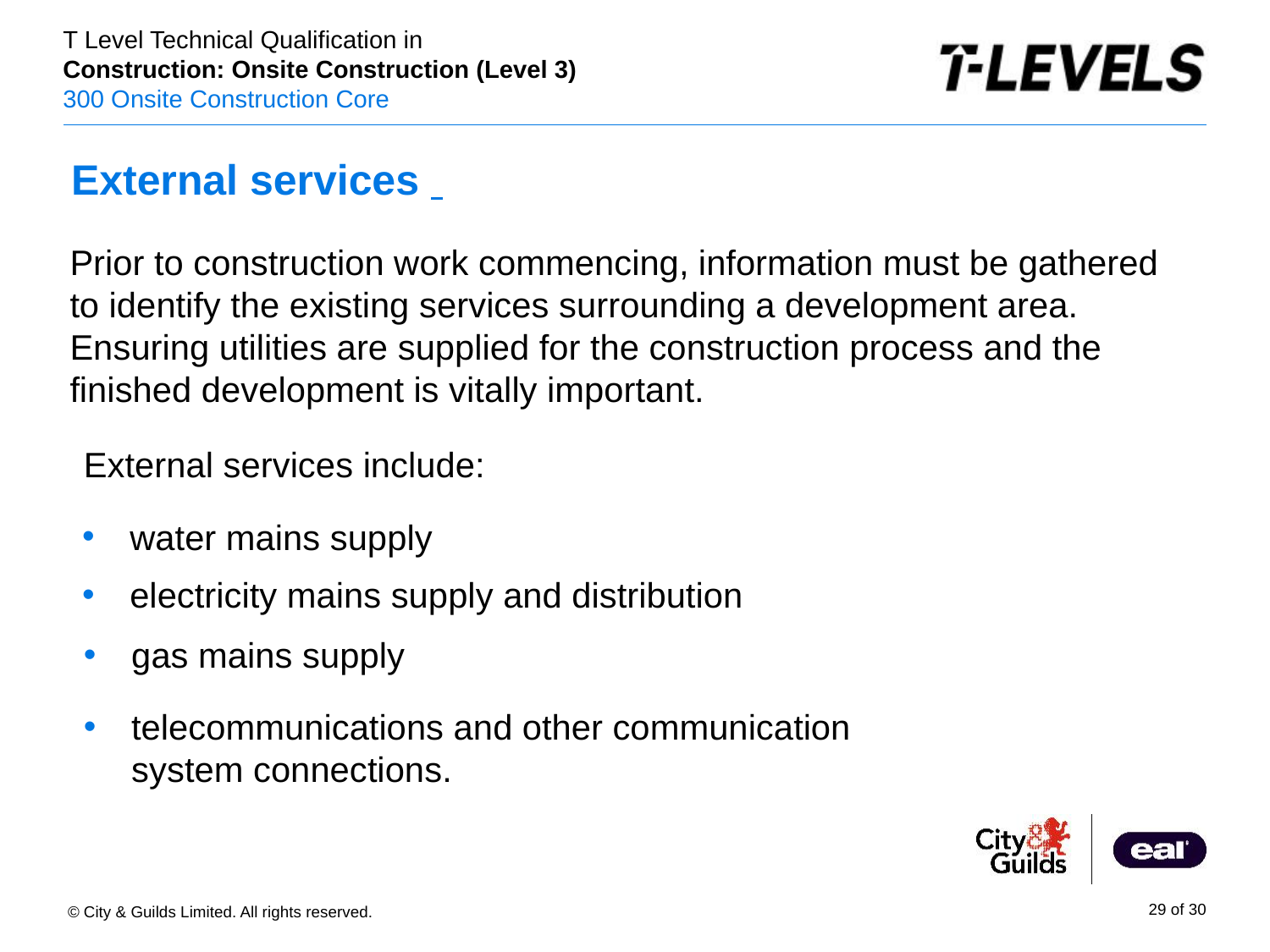

# External services
Prior to construction work commencing, information must be gathered to identify the existing services surrounding a development area. Ensuring utilities are supplied for the construction process and the finished development is vitally important.

External services include:
water mains supply
electricity mains supply and distribution
gas mains supply
telecommunications and other communication system connections.